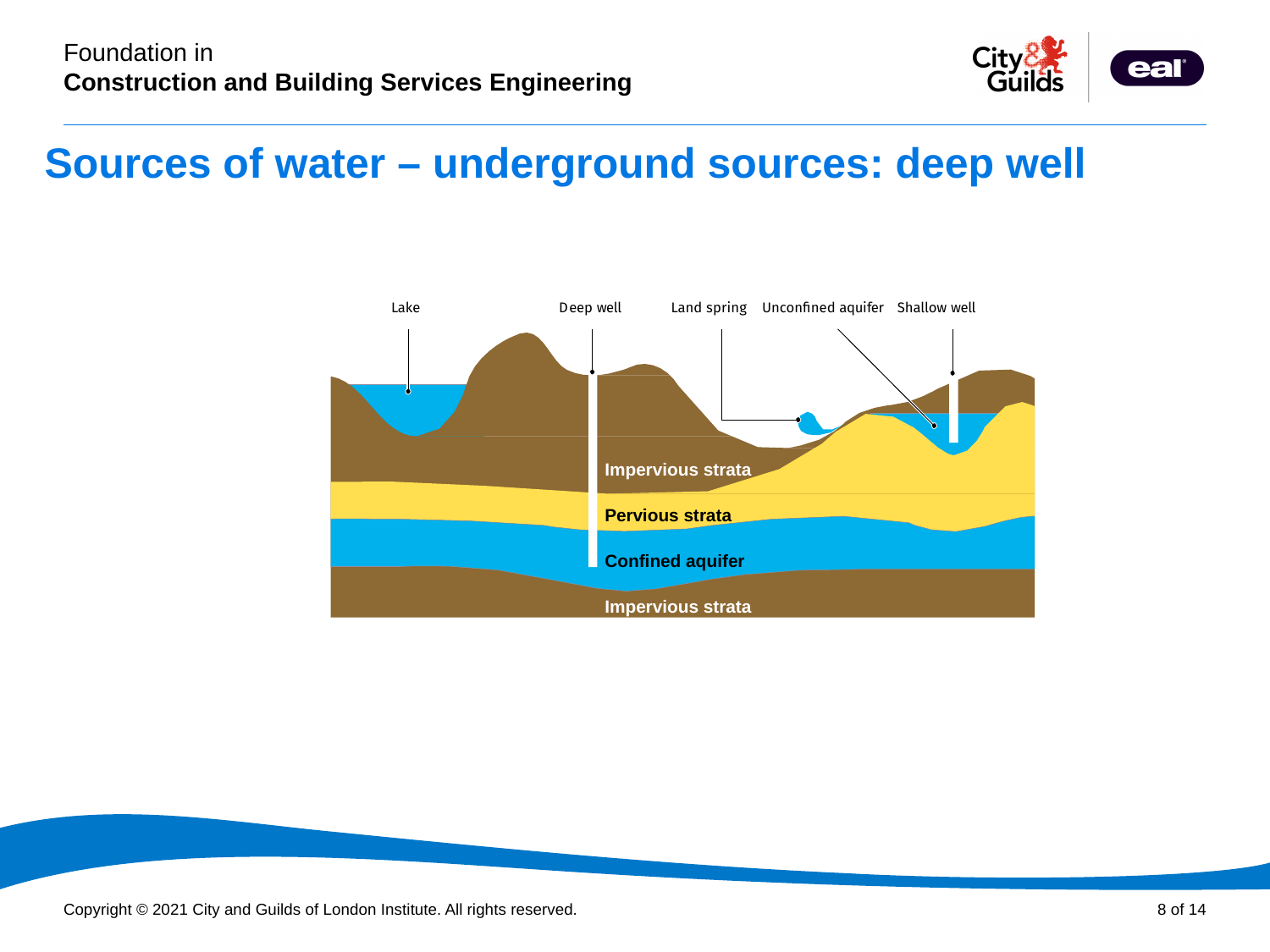

Sources of water – underground sources: deep well
Lake
Deep well
Land spring    Unconfined aquifer   Shallow well

Impervious strata
Pervious strata
Confined aquifer
Impervious strata

Impervious strata